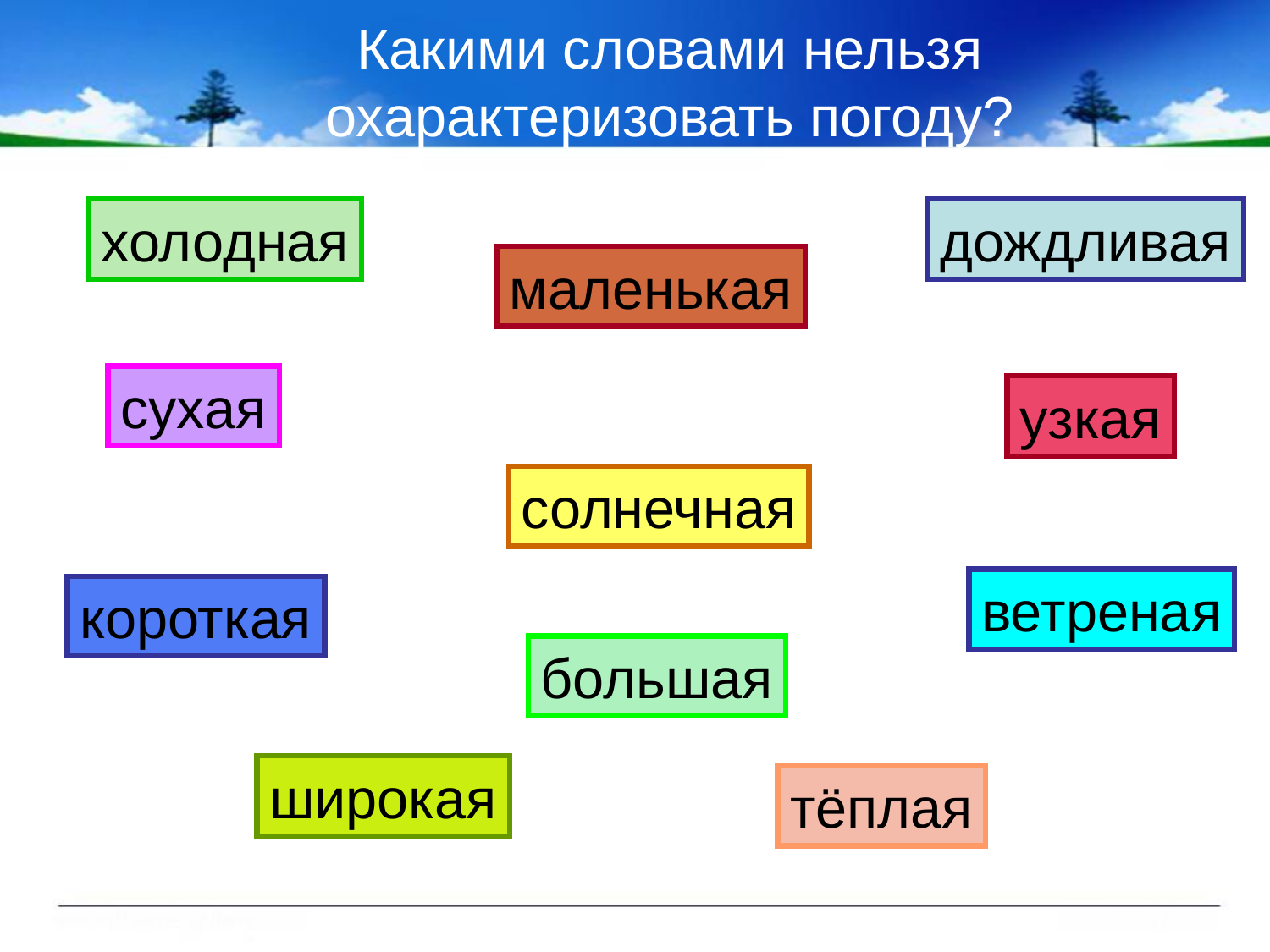

# Какими словами нельзя охарактеризовать погоду?
холодная
дождливая
маленькая
сухая
узкая
солнечная
ветреная
короткая
большая
широкая
тёплая